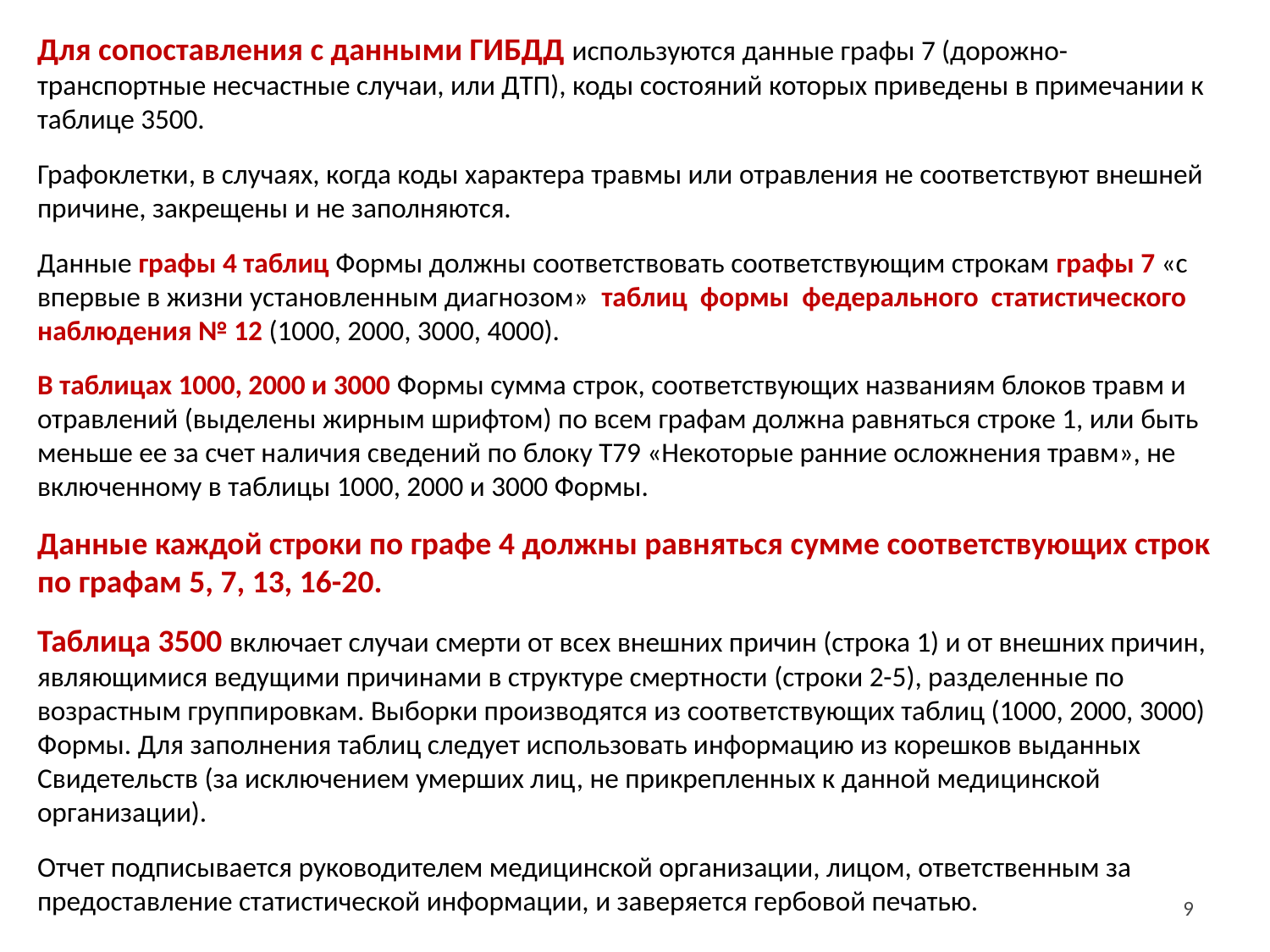

Для сопоставления с данными ГИБДД используются данные графы 7 (дорожно-транспортные несчастные случаи, или ДТП), коды состояний которых приведены в примечании к таблице 3500.
Графоклетки, в случаях, когда коды характера травмы или отравления не соответствуют внешней причине, закрещены и не заполняются.
Данные графы 4 таблиц Формы должны соответствовать соответствующим строкам графы 7 «с впервые в жизни установленным диагнозом»  таблиц  формы  федерального  статистического наблюдения № 12 (1000, 2000, 3000, 4000).
В таблицах 1000, 2000 и 3000 Формы сумма строк, соответствующих названиям блоков травм и отравлений (выделены жирным шрифтом) по всем графам должна равняться строке 1, или быть меньше ее за счет наличия сведений по блоку Т79 «Некоторые ранние осложнения травм», не включенному в таблицы 1000, 2000 и 3000 Формы.
Данные каждой строки по графе 4 должны равняться сумме соответствующих строк по графам 5, 7, 13, 16-20.
Таблица 3500 включает случаи смерти от всех внешних причин (строка 1) и от внешних причин, являющимися ведущими причинами в структуре смертности (строки 2-5), разделенные по возрастным группировкам. Выборки производятся из соответствующих таблиц (1000, 2000, 3000) Формы. Для заполнения таблиц следует использовать информацию из корешков выданных Свидетельств (за исключением умерших лиц, не прикрепленных к данной медицинской организации).
Отчет подписывается руководителем медицинской организации, лицом, ответственным за  предоставление статистической информации, и заверяется гербовой печатью.
9